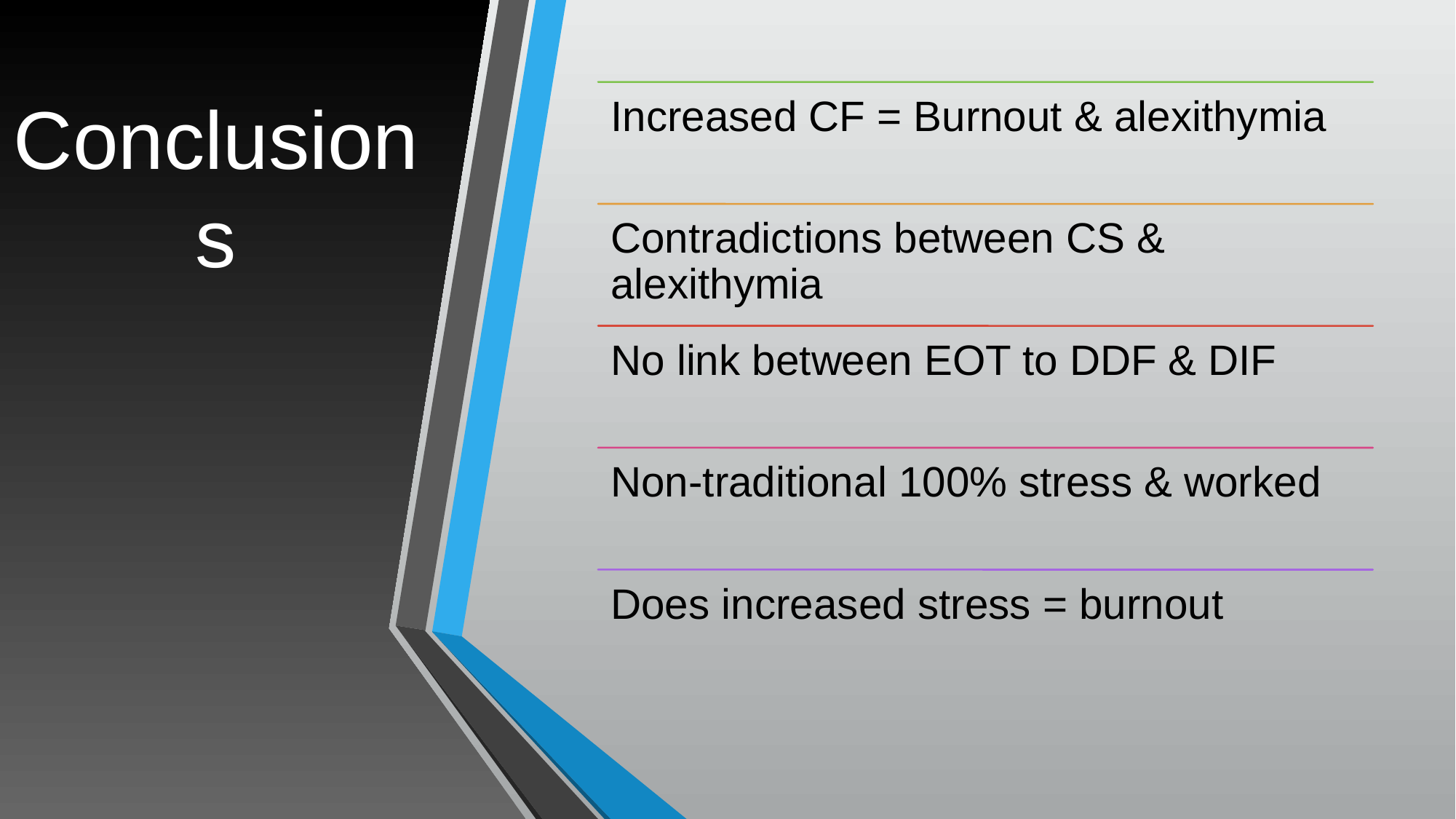

# Conclusions
Increased CF = Burnout & alexithymia
Contradictions between CS & alexithymia
No link between EOT to DDF & DIF
Non-traditional 100% stress & worked
Does increased stress = burnout